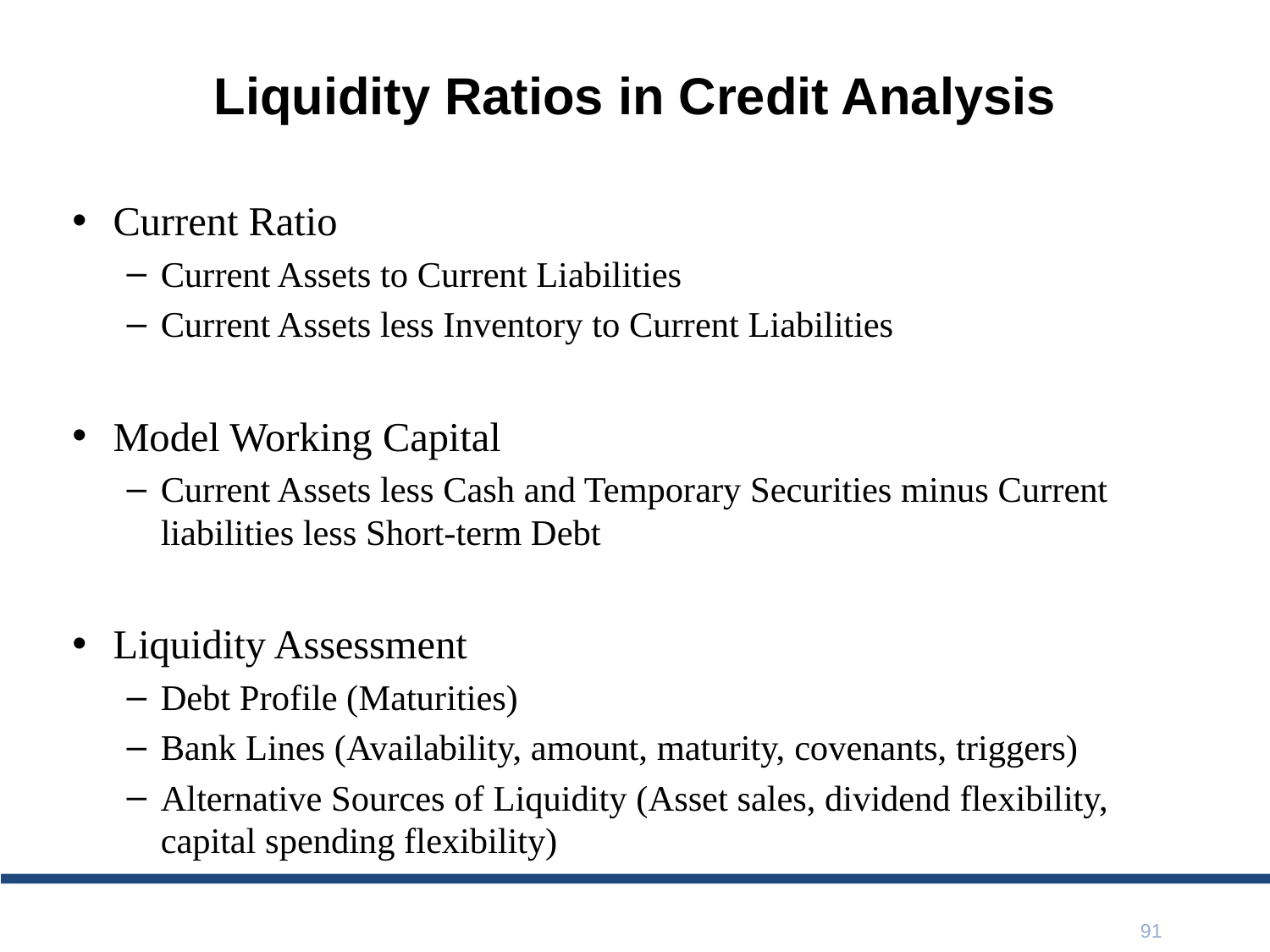

# Liquidity Ratios in Credit Analysis
Current Ratio
Current Assets to Current Liabilities
Current Assets less Inventory to Current Liabilities

Model Working Capital
Current Assets less Cash and Temporary Securities minus Current liabilities less Short-term Debt

Liquidity Assessment
Debt Profile (Maturities)
Bank Lines (Availability, amount, maturity, covenants, triggers)
Alternative Sources of Liquidity (Asset sales, dividend flexibility, capital spending flexibility)
91